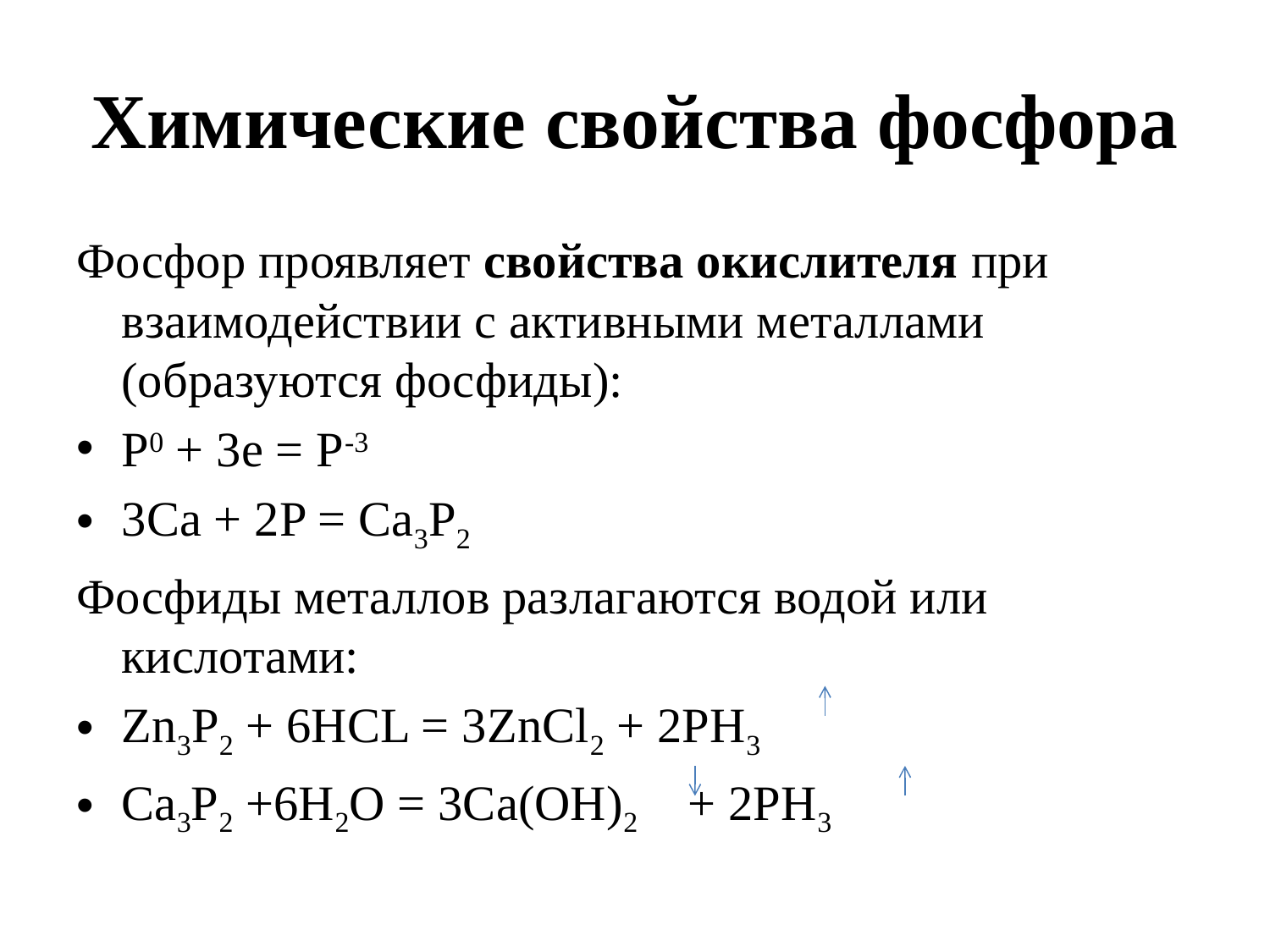

# Химические свойства фосфора
Фосфор проявляет свойства окислителя при взаимодействии с активными металлами (образуются фосфиды):
Р0 + 3е = Р-3
3Ca + 2P = Ca3P2
Фосфиды металлов разлагаются водой или кислотами:
Zn3P2 + 6HCL = 3ZnCl2 + 2PH3
Ca3P2 +6H2O = 3Ca(OH)2    + 2PH3